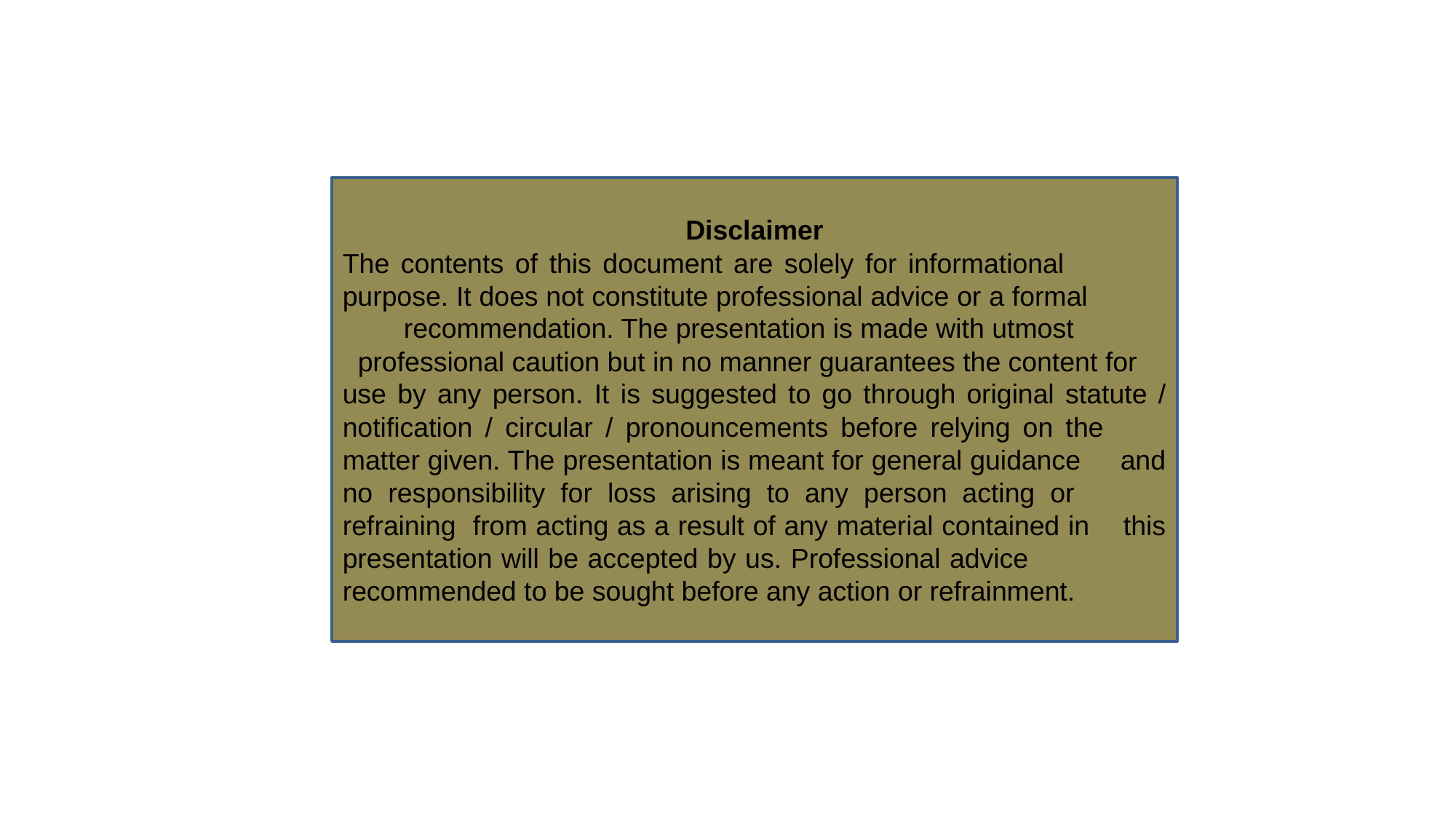

Disclaimer
The contents of this document are solely for informational          purpose. It does not constitute professional advice or a formal                   recommendation. The presentation is made with utmost               professional caution but in no manner guarantees the content for
use by any person. It is suggested to go through original statute /notification / circular / pronouncements before relying on the      matter given. The presentation is meant for general guidance     and no responsibility for loss arising to any person acting or       refraining  from acting as a result of any material contained in    this presentation will be accepted by us. Professional advice                recommended to be sought before any action or refrainment.